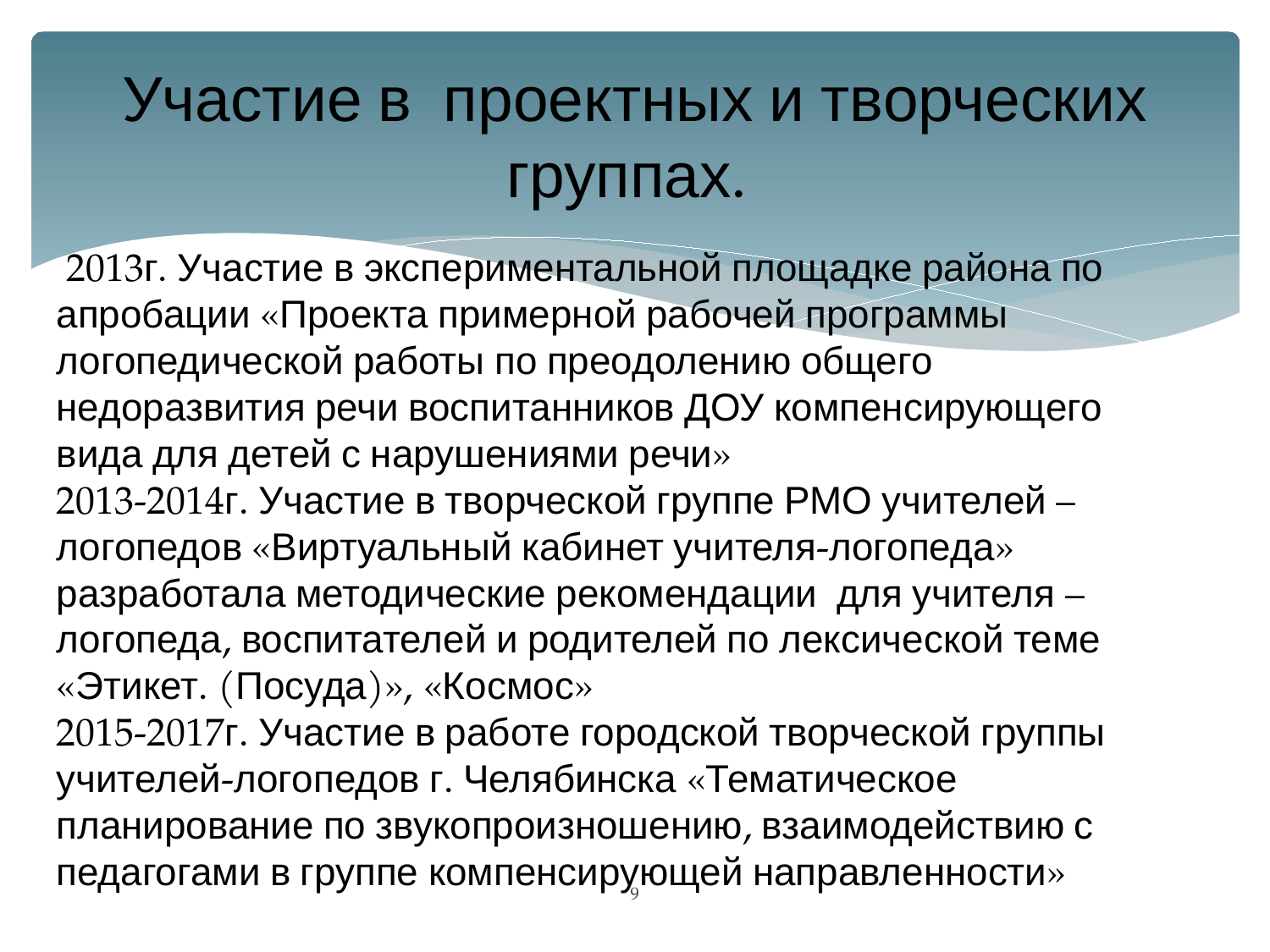

# Участие в  проектных и творческих группах.
 2013г. Участие в экспериментальной площадке района по апробации «Проекта примерной рабочей программы логопедической работы по преодолению общего недоразвития речи воспитанников ДОУ компенсирующего вида для детей с нарушениями речи»
2013-2014г. Участие в творческой группе РМО учителей – логопедов «Виртуальный кабинет учителя-логопеда» разработала методические рекомендации  для учителя – логопеда, воспитателей и родителей по лексической теме «Этикет. (Посуда)», «Космос»
2015-2017г. Участие в работе городской творческой группы учителей-логопедов г. Челябинска «Тематическое планирование по звукопроизношению, взаимодействию с педагогами в группе компенсирующей направленности»

9